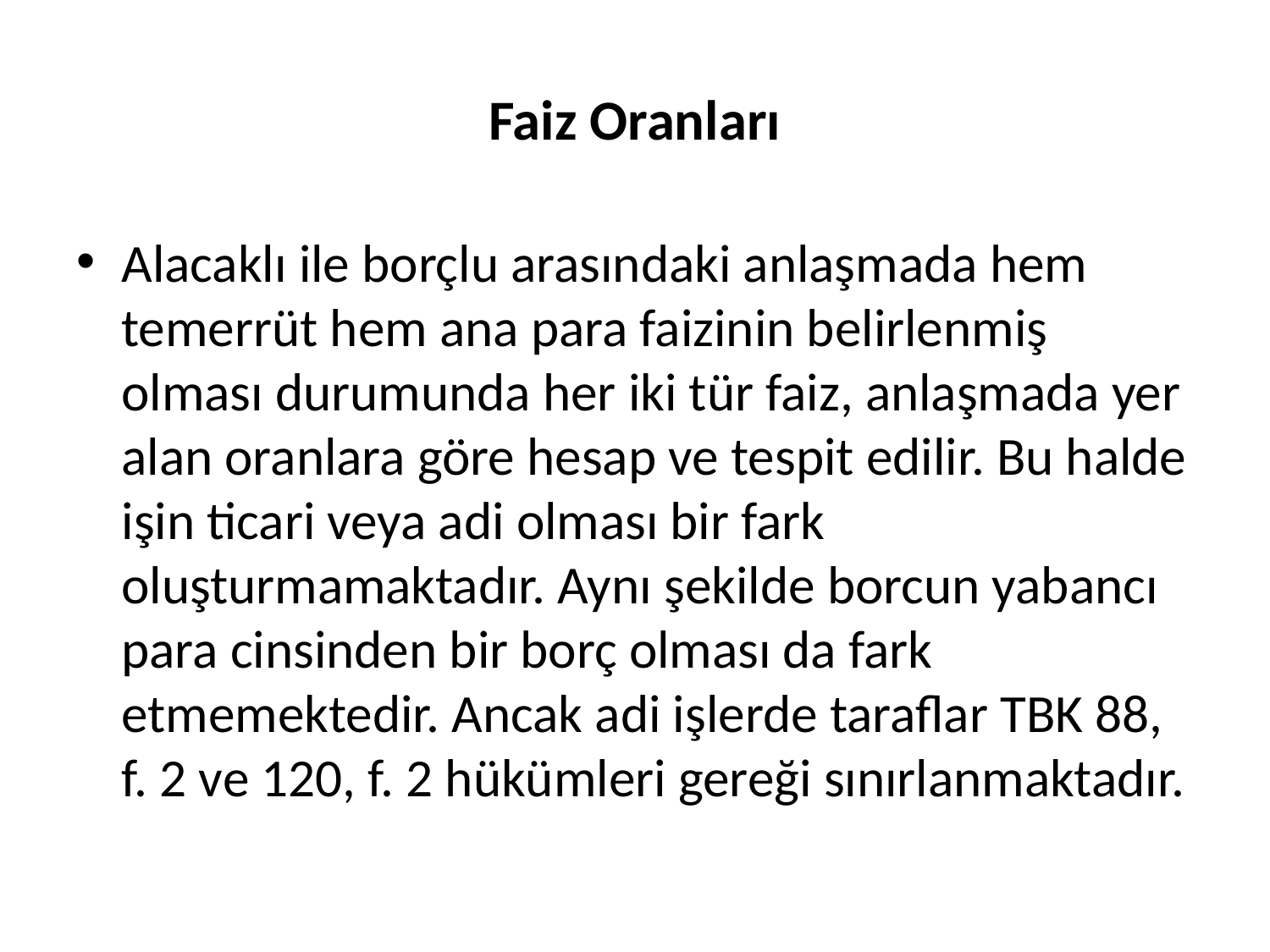

# Faiz Oranları
Alacaklı ile borçlu arasındaki anlaşmada hem temerrüt hem ana para faizinin belirlenmiş olması durumunda her iki tür faiz, anlaşmada yer alan oranlara göre hesap ve tespit edilir. Bu halde işin ticari veya adi olması bir fark oluşturmamaktadır. Aynı şekilde borcun yabancı para cinsinden bir borç olması da fark etmemektedir. Ancak adi işlerde taraflar TBK 88, f. 2 ve 120, f. 2 hükümleri gereği sınırlanmaktadır.